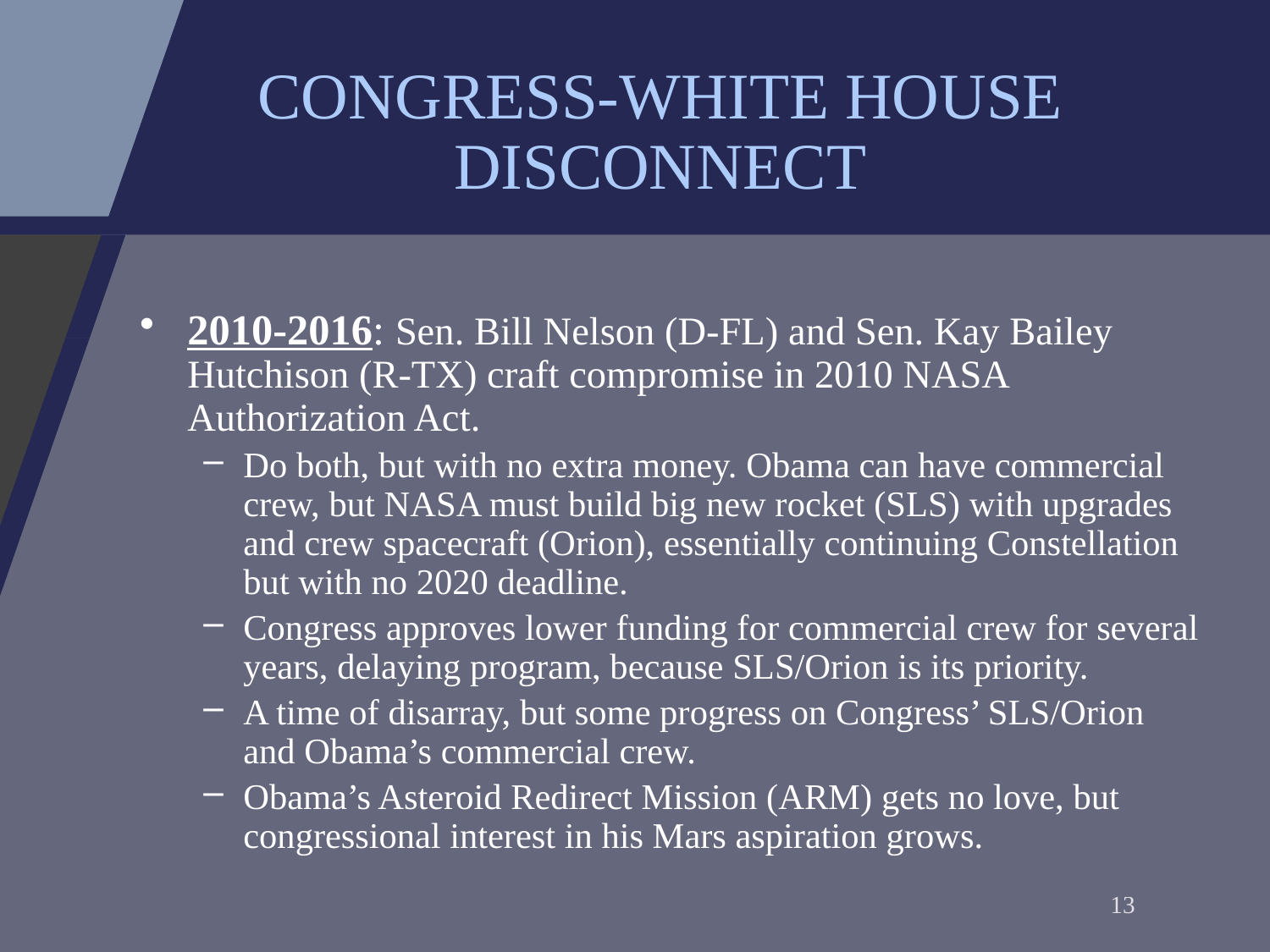

# CONGRESS-WHITE HOUSE DISCONNECT

2010-2016: Sen. Bill Nelson (D-FL) and Sen. Kay Bailey Hutchison (R-TX) craft compromise in 2010 NASA Authorization Act.
Do both, but with no extra money. Obama can have commercial crew, but NASA must build big new rocket (SLS) with upgrades and crew spacecraft (Orion), essentially continuing Constellation but with no 2020 deadline.
Congress approves lower funding for commercial crew for several years, delaying program, because SLS/Orion is its priority.
A time of disarray, but some progress on Congress’ SLS/Orion and Obama’s commercial crew.
Obama’s Asteroid Redirect Mission (ARM) gets no love, but  congressional interest in his Mars aspiration grows.

13